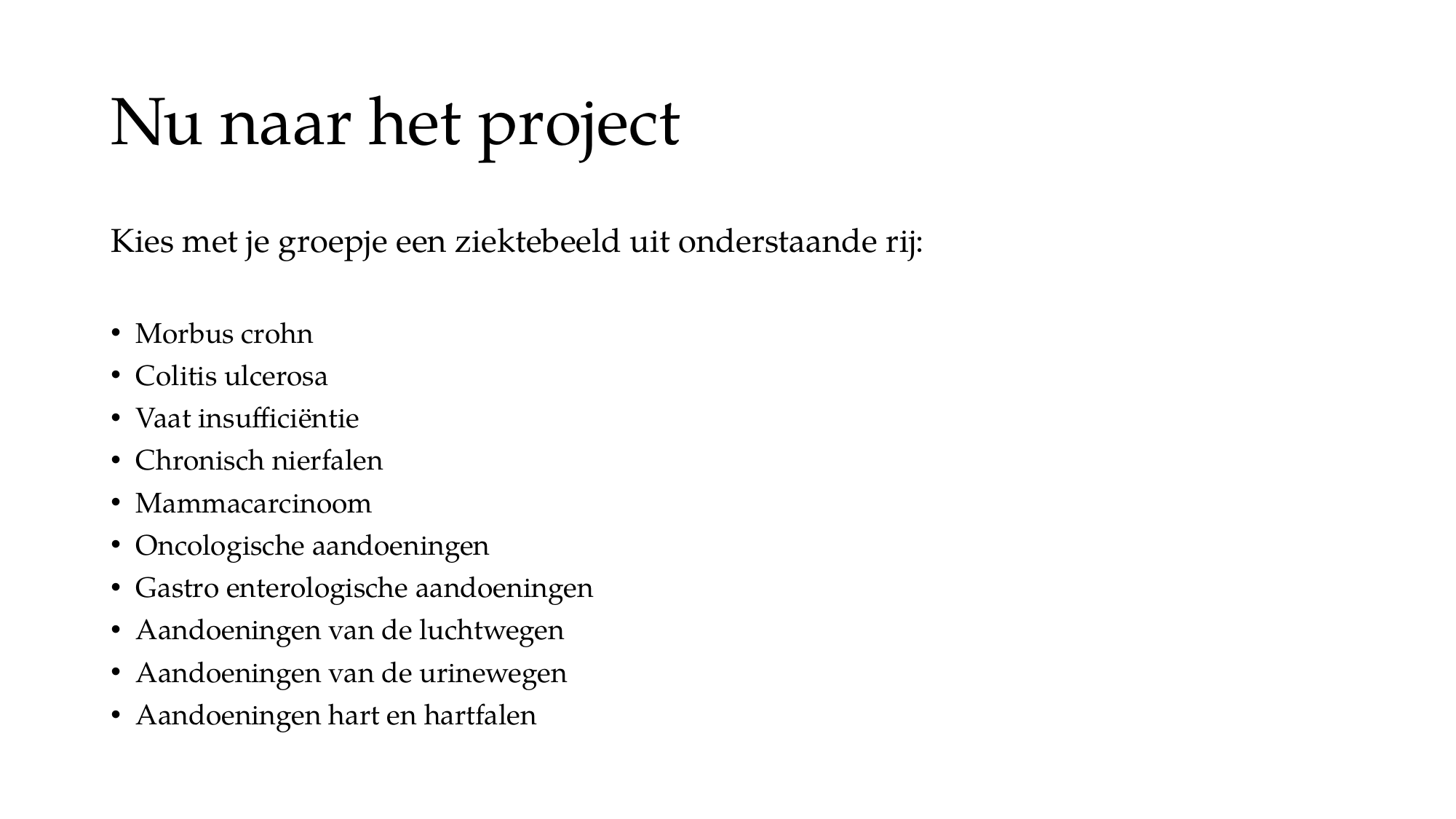

# Nu naar het project
Kies met je groepje een ziektebeeld uit onderstaande rij:

Morbus crohn
Colitis ulcerosa
Vaat insufficiëntie
Chronisch nierfalen
Mammacarcinoom
Oncologische aandoeningen
Gastro enterologische aandoeningen
Aandoeningen van de luchtwegen
Aandoeningen van de urinewegen
Aandoeningen hart en hartfalen